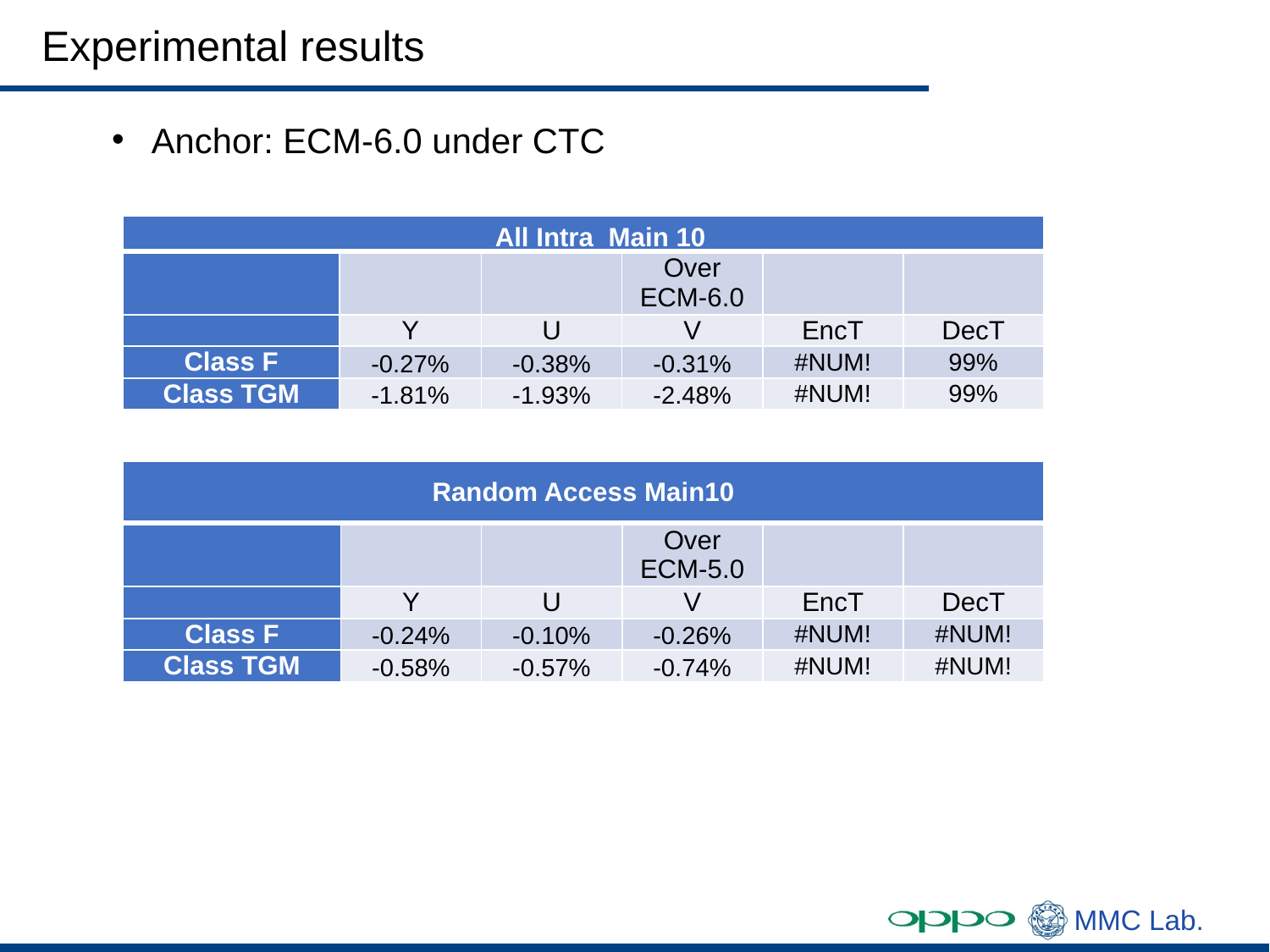

# Experimental results
Anchor: ECM-6.0 under CTC

| All Intra Main 10 |  |  |  |  |  |
| --- | --- | --- | --- | --- | --- |
|  |  |  | Over ECM-6.0 |  |  |
|  | Y | U | V | EncT | DecT |
| Class F | -0.27% | -0.38% | -0.31% | #NUM! | 99% |
| Class TGM | -1.81% | -1.93% | -2.48% | #NUM! | 99% |
| Random Access Main10 |  |  |  |  |  |
| --- | --- | --- | --- | --- | --- |
|  |  |  | Over ECM-5.0 |  |  |
|  | Y | U | V | EncT | DecT |
| Class F | -0.24% | -0.10% | -0.26% | #NUM! | #NUM! |
| Class TGM | -0.58% | -0.57% | -0.74% | #NUM! | #NUM! |